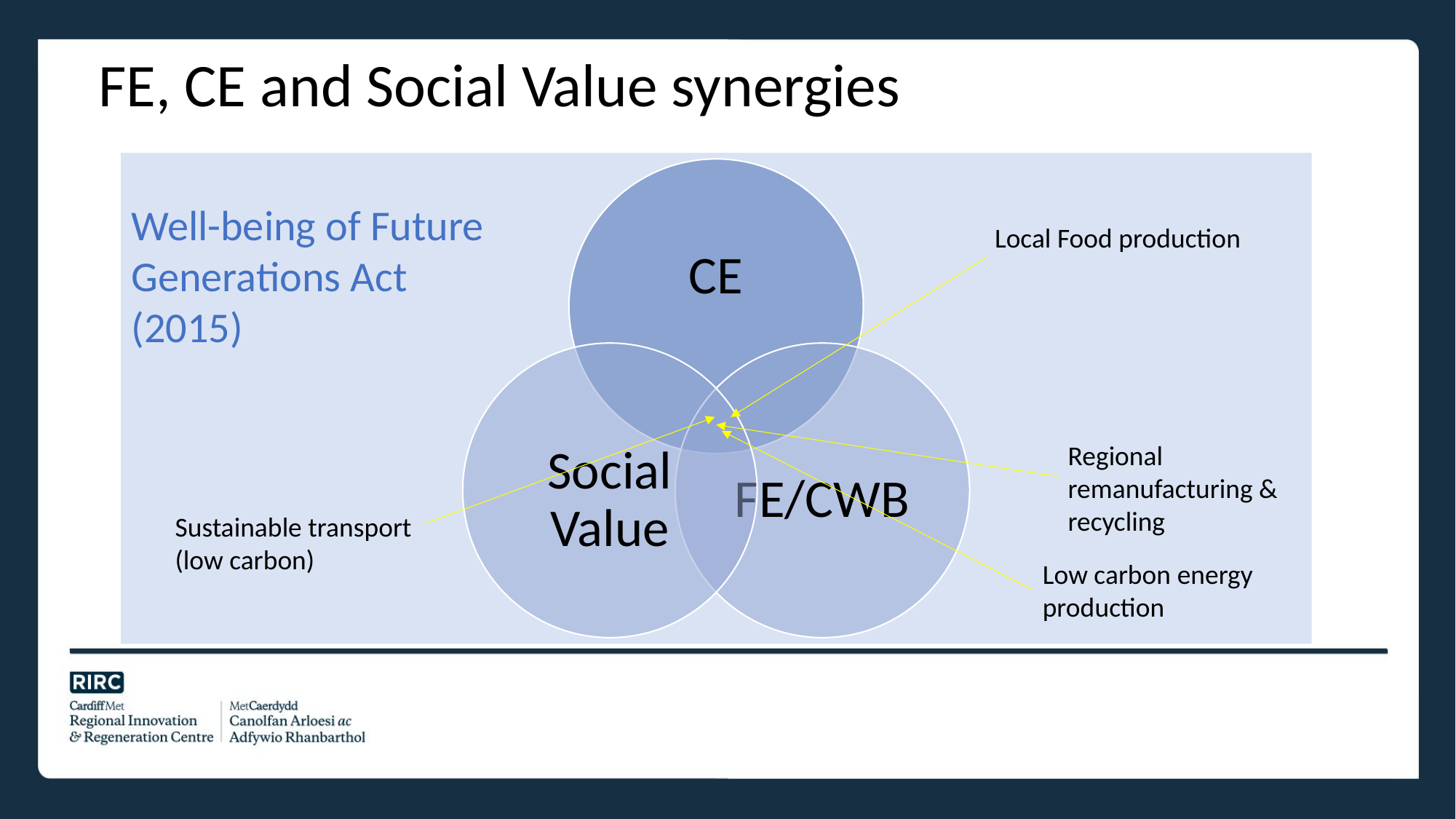

# FE, CE and Social Value synergies
CE
FE/CWB
Social Value
Well-being of Future Generations Act (2015)
Local Food production
Regional remanufacturing & recycling
Sustainable transport (low carbon)
Low carbon energy production